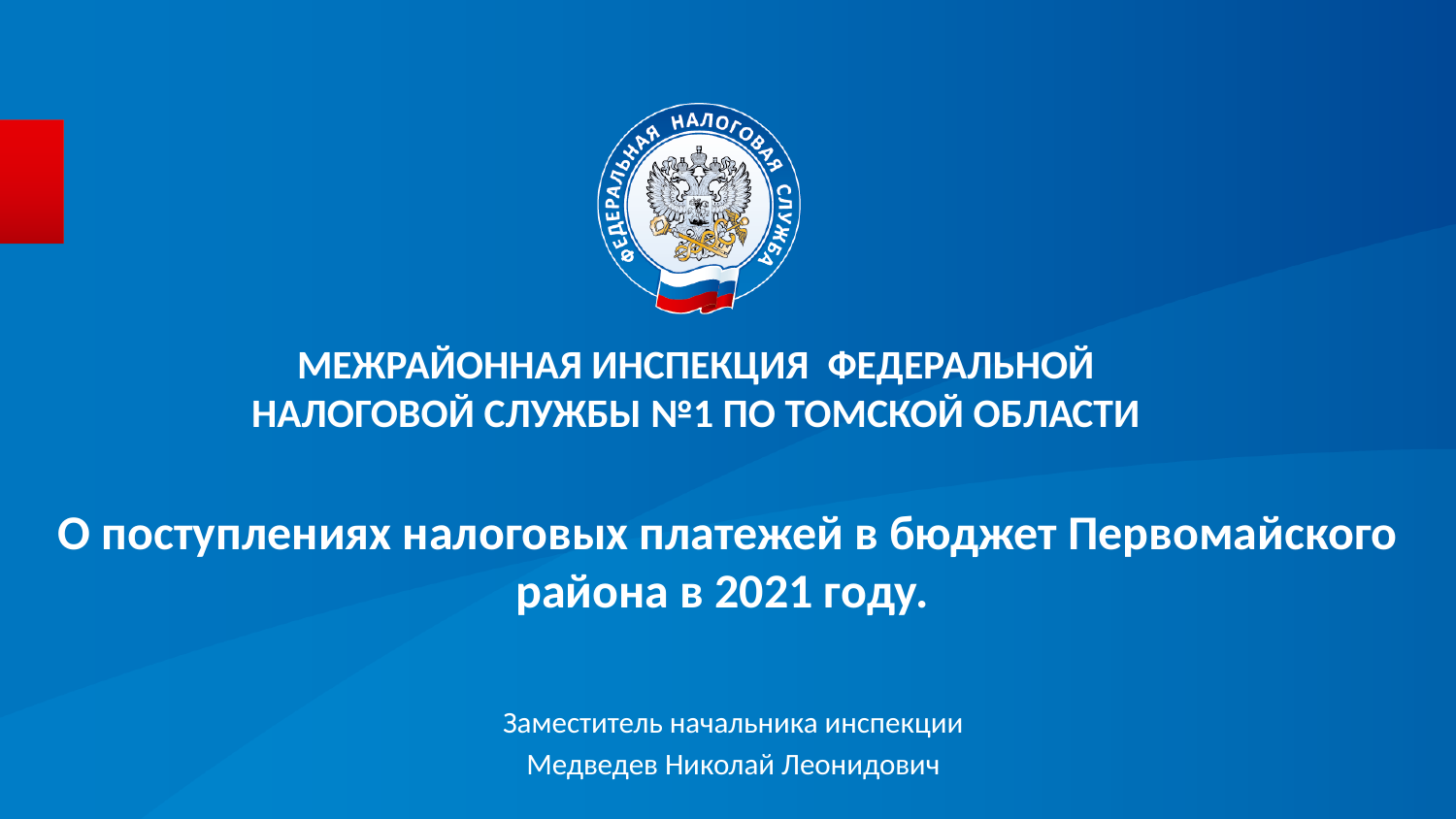

МЕЖРАЙОННАЯ ИНСПЕКЦИЯ  ФЕДЕРАЛЬНОЙ
НАЛОГОВОЙ СЛУЖБЫ №1 ПО ТОМСКОЙ ОБЛАСТИ
# О поступлениях налоговых платежей в бюджет Первомайского района в 2021 году.
Заместитель начальника инспекции
Медведев Николай Леонидович